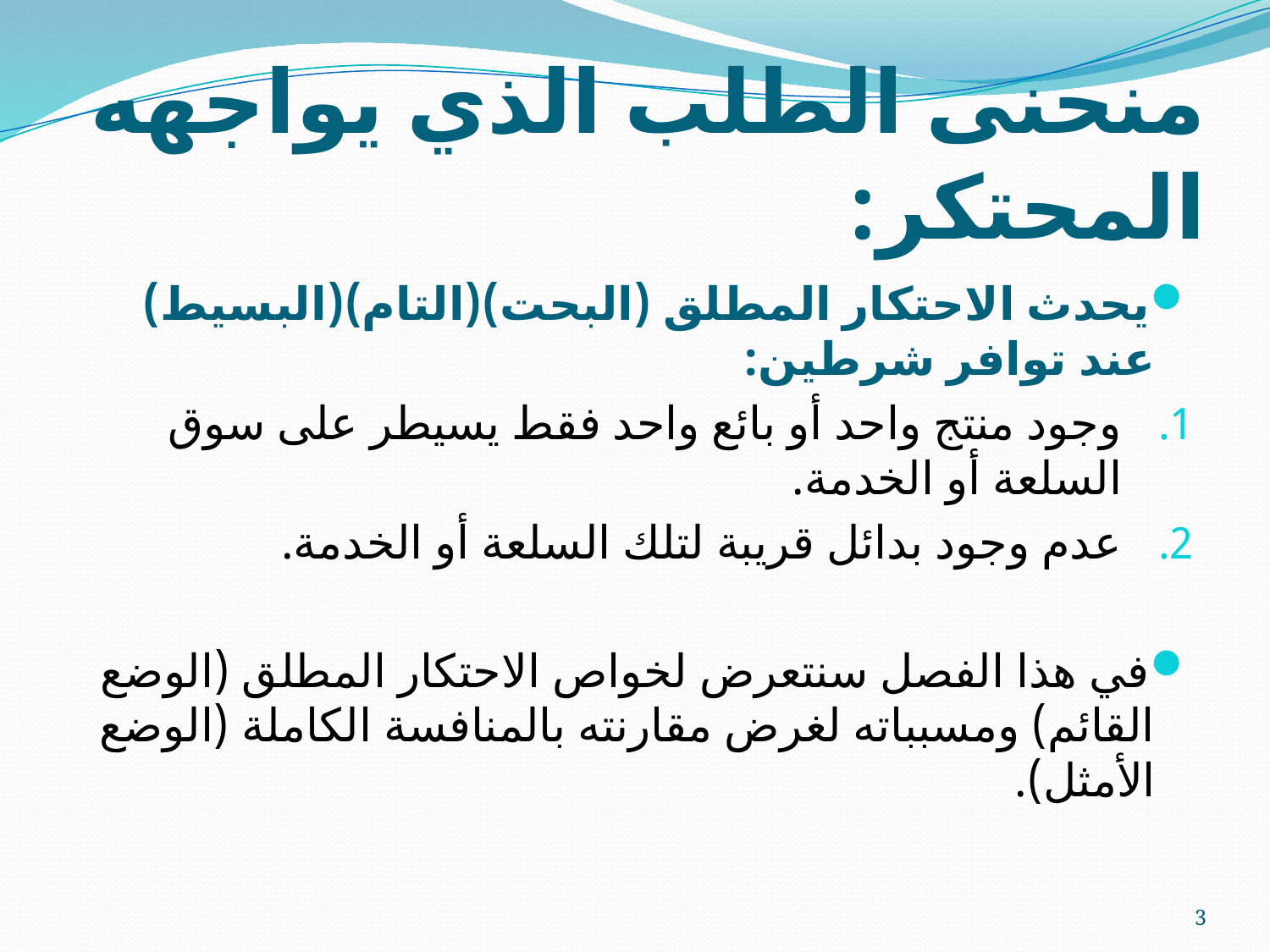

# منحنى الطلب الذي يواجهه المحتكر:
يحدث الاحتكار المطلق (البحت)(التام)(البسيط) عند توافر شرطين:
وجود منتج واحد أو بائع واحد فقط يسيطر على سوق السلعة أو الخدمة.
عدم وجود بدائل قريبة لتلك السلعة أو الخدمة.

في هذا الفصل سنتعرض لخواص الاحتكار المطلق (الوضع القائم) ومسبباته لغرض مقارنته بالمنافسة الكاملة (الوضع الأمثل).

3